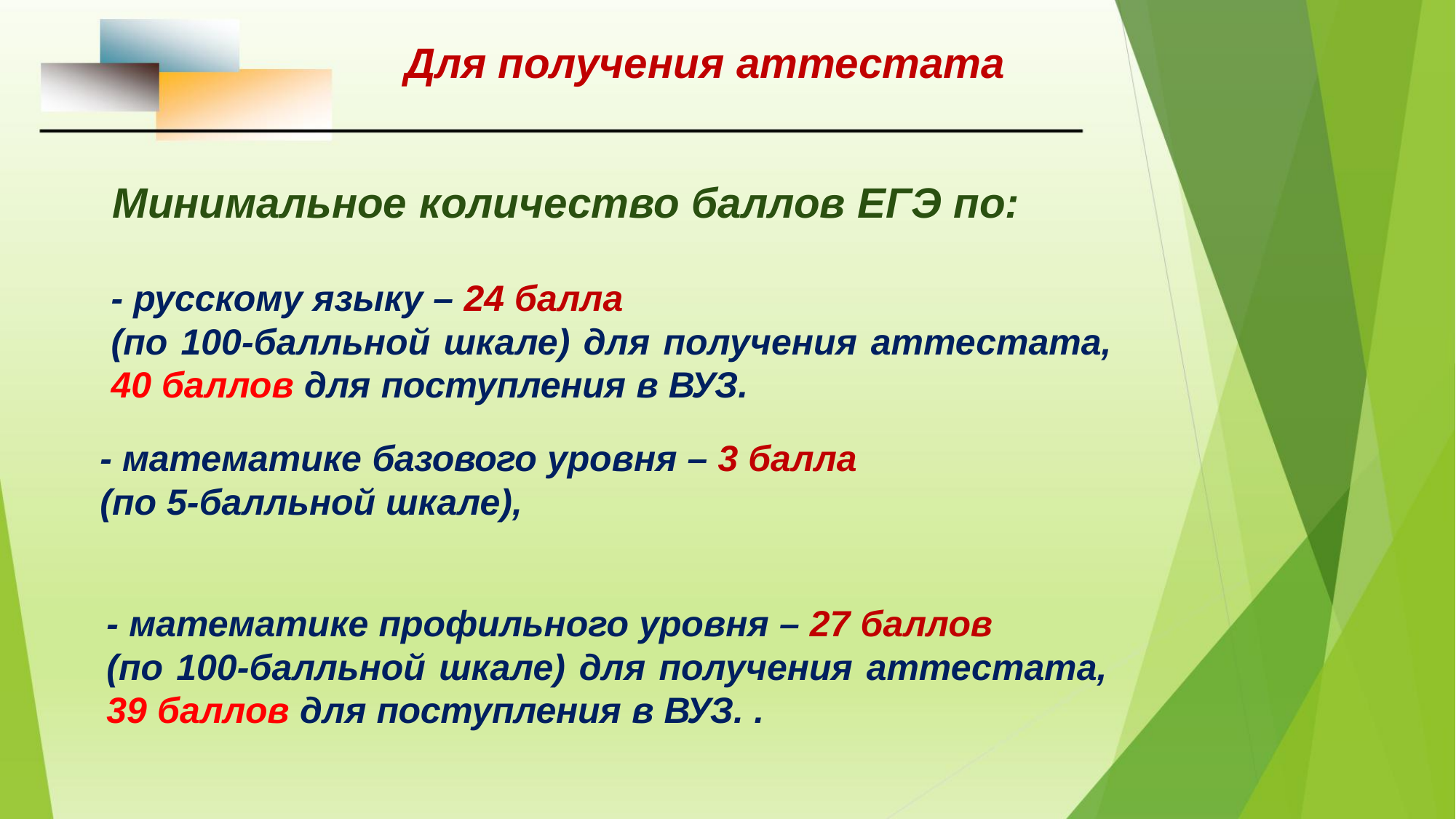

Для получения аттестата
Минимальное количество баллов ЕГЭ по:
- русскому языку – 24 балла
(по 100-балльной шкале) для получения аттестата,
40 баллов для поступления в ВУЗ.
- математике базового уровня – 3 балла
(по 5-балльной шкале),
- математике профильного уровня – 27 баллов
(по 100-балльной шкале) для получения аттестата,
39 баллов для поступления в ВУЗ. .